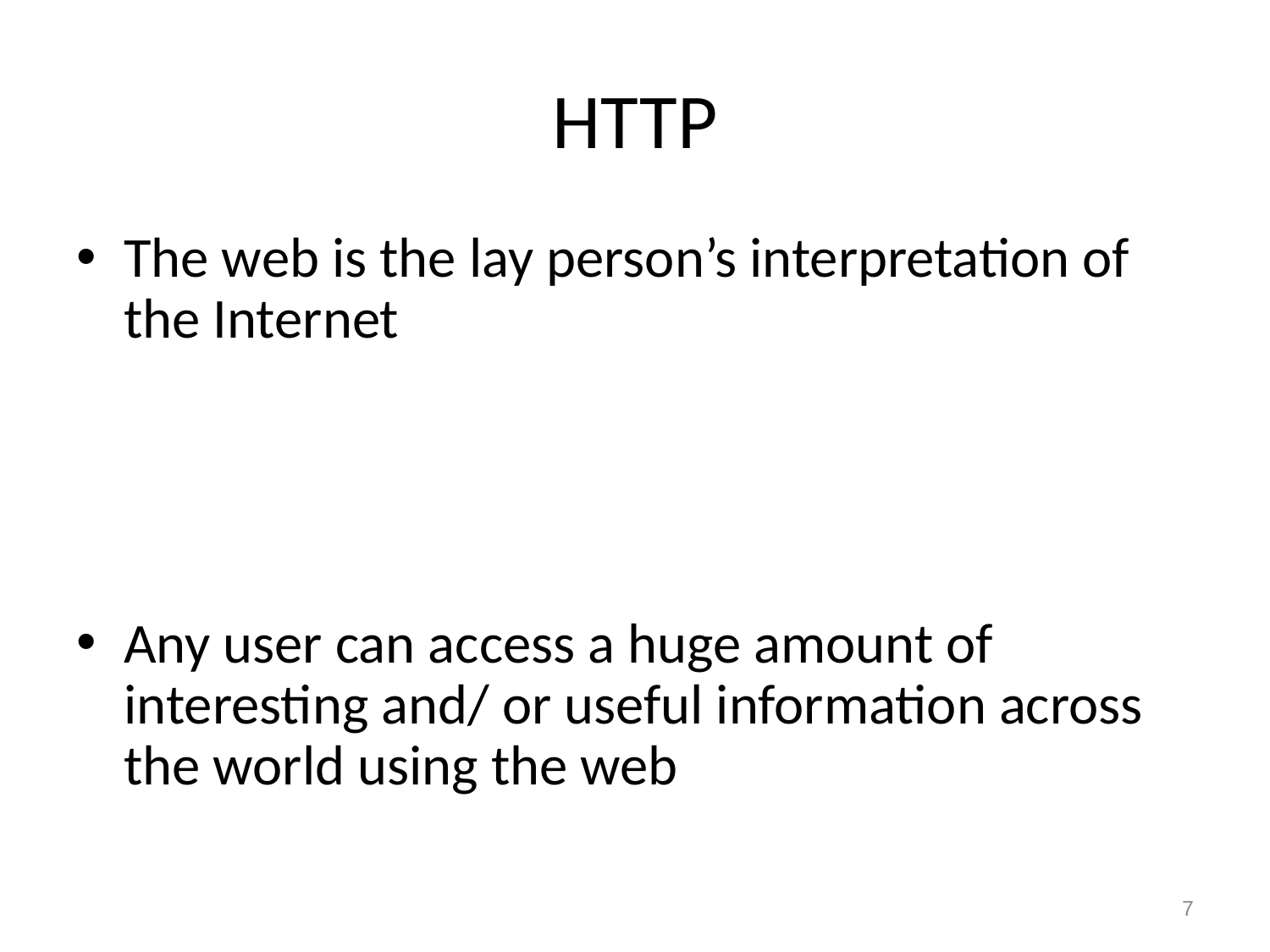

# HTTP
The web is the lay person’s interpretation of the Internet

Any user can access a huge amount of interesting and/ or useful information across the world using the web

7